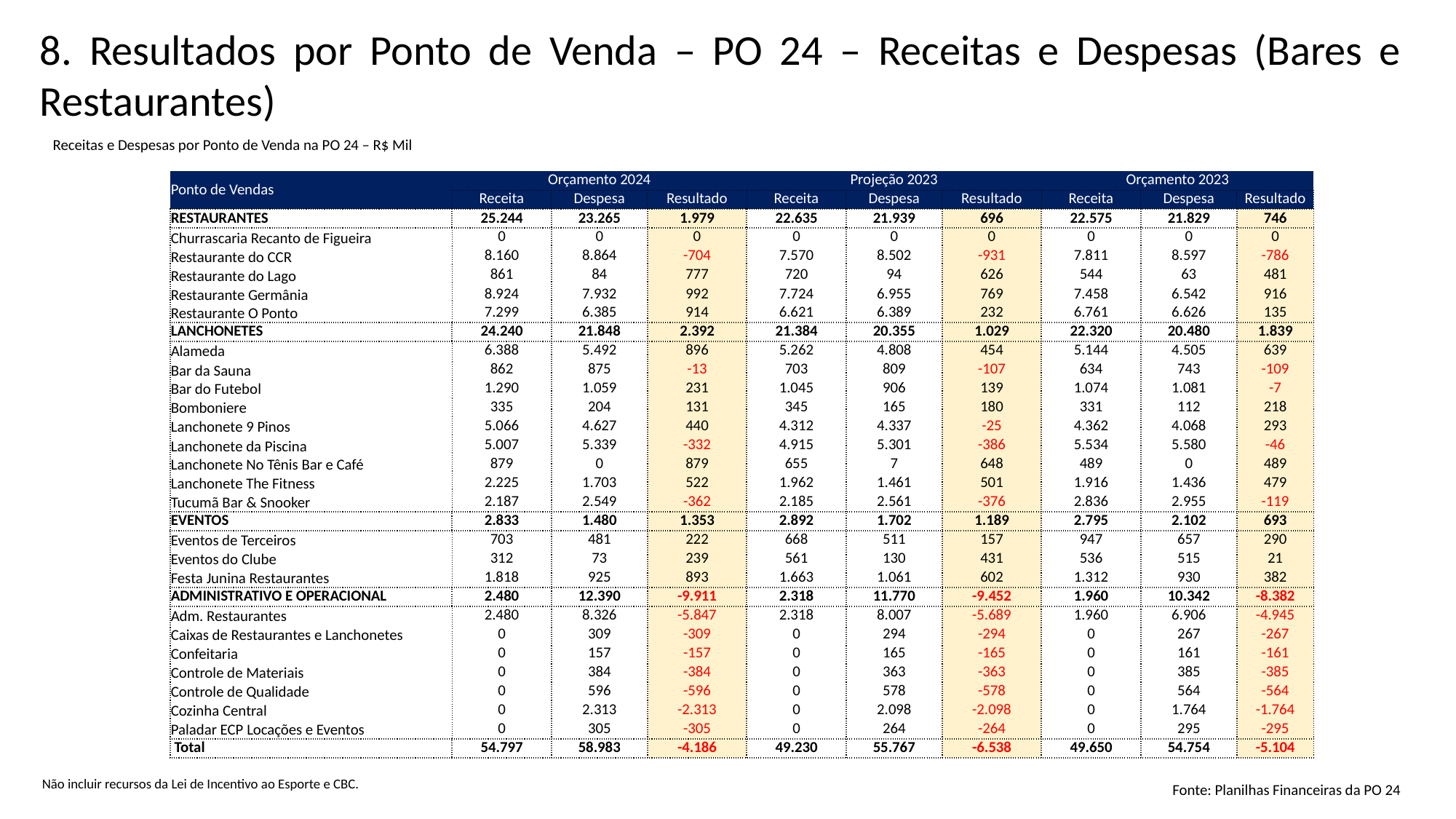

8. Resultados por Ponto de Venda – PO 24 – Receitas e Despesas (Bares e Restaurantes)
Receitas e Despesas por Ponto de Venda na PO 24 – R$ Mil
| Ponto de Vendas | Orçamento 2024 |  |  | Projeção 2023 |  |  | Orçamento 2023 |  |  |
| --- | --- | --- | --- | --- | --- | --- | --- | --- | --- |
|  | Receita | Despesa | Resultado | Receita | Despesa | Resultado | Receita | Despesa | Resultado |
| RESTAURANTES | 25.244 | 23.265 | 1.979 | 22.635 | 21.939 | 696 | 22.575 | 21.829 | 746 |
| Churrascaria Recanto de Figueira | 0 | 0 | 0 | 0 | 0 | 0 | 0 | 0 | 0 |
| Restaurante do CCR | 8.160 | 8.864 | -704 | 7.570 | 8.502 | -931 | 7.811 | 8.597 | -786 |
| Restaurante do Lago | 861 | 84 | 777 | 720 | 94 | 626 | 544 | 63 | 481 |
| Restaurante Germânia | 8.924 | 7.932 | 992 | 7.724 | 6.955 | 769 | 7.458 | 6.542 | 916 |
| Restaurante O Ponto | 7.299 | 6.385 | 914 | 6.621 | 6.389 | 232 | 6.761 | 6.626 | 135 |
| LANCHONETES | 24.240 | 21.848 | 2.392 | 21.384 | 20.355 | 1.029 | 22.320 | 20.480 | 1.839 |
| Alameda | 6.388 | 5.492 | 896 | 5.262 | 4.808 | 454 | 5.144 | 4.505 | 639 |
| Bar da Sauna | 862 | 875 | -13 | 703 | 809 | -107 | 634 | 743 | -109 |
| Bar do Futebol | 1.290 | 1.059 | 231 | 1.045 | 906 | 139 | 1.074 | 1.081 | -7 |
| Bomboniere | 335 | 204 | 131 | 345 | 165 | 180 | 331 | 112 | 218 |
| Lanchonete 9 Pinos | 5.066 | 4.627 | 440 | 4.312 | 4.337 | -25 | 4.362 | 4.068 | 293 |
| Lanchonete da Piscina | 5.007 | 5.339 | -332 | 4.915 | 5.301 | -386 | 5.534 | 5.580 | -46 |
| Lanchonete No Tênis Bar e Café | 879 | 0 | 879 | 655 | 7 | 648 | 489 | 0 | 489 |
| Lanchonete The Fitness | 2.225 | 1.703 | 522 | 1.962 | 1.461 | 501 | 1.916 | 1.436 | 479 |
| Tucumã Bar & Snooker | 2.187 | 2.549 | -362 | 2.185 | 2.561 | -376 | 2.836 | 2.955 | -119 |
| EVENTOS | 2.833 | 1.480 | 1.353 | 2.892 | 1.702 | 1.189 | 2.795 | 2.102 | 693 |
| Eventos de Terceiros | 703 | 481 | 222 | 668 | 511 | 157 | 947 | 657 | 290 |
| Eventos do Clube | 312 | 73 | 239 | 561 | 130 | 431 | 536 | 515 | 21 |
| Festa Junina Restaurantes | 1.818 | 925 | 893 | 1.663 | 1.061 | 602 | 1.312 | 930 | 382 |
| ADMINISTRATIVO E OPERACIONAL | 2.480 | 12.390 | -9.911 | 2.318 | 11.770 | -9.452 | 1.960 | 10.342 | -8.382 |
| Adm. Restaurantes | 2.480 | 8.326 | -5.847 | 2.318 | 8.007 | -5.689 | 1.960 | 6.906 | -4.945 |
| Caixas de Restaurantes e Lanchonetes | 0 | 309 | -309 | 0 | 294 | -294 | 0 | 267 | -267 |
| Confeitaria | 0 | 157 | -157 | 0 | 165 | -165 | 0 | 161 | -161 |
| Controle de Materiais | 0 | 384 | -384 | 0 | 363 | -363 | 0 | 385 | -385 |
| Controle de Qualidade | 0 | 596 | -596 | 0 | 578 | -578 | 0 | 564 | -564 |
| Cozinha Central | 0 | 2.313 | -2.313 | 0 | 2.098 | -2.098 | 0 | 1.764 | -1.764 |
| Paladar ECP Locações e Eventos | 0 | 305 | -305 | 0 | 264 | -264 | 0 | 295 | -295 |
| Total | 54.797 | 58.983 | -4.186 | 49.230 | 55.767 | -6.538 | 49.650 | 54.754 | -5.104 |
Não incluir recursos da Lei de Incentivo ao Esporte e CBC.
Fonte: Planilhas Financeiras da PO 24